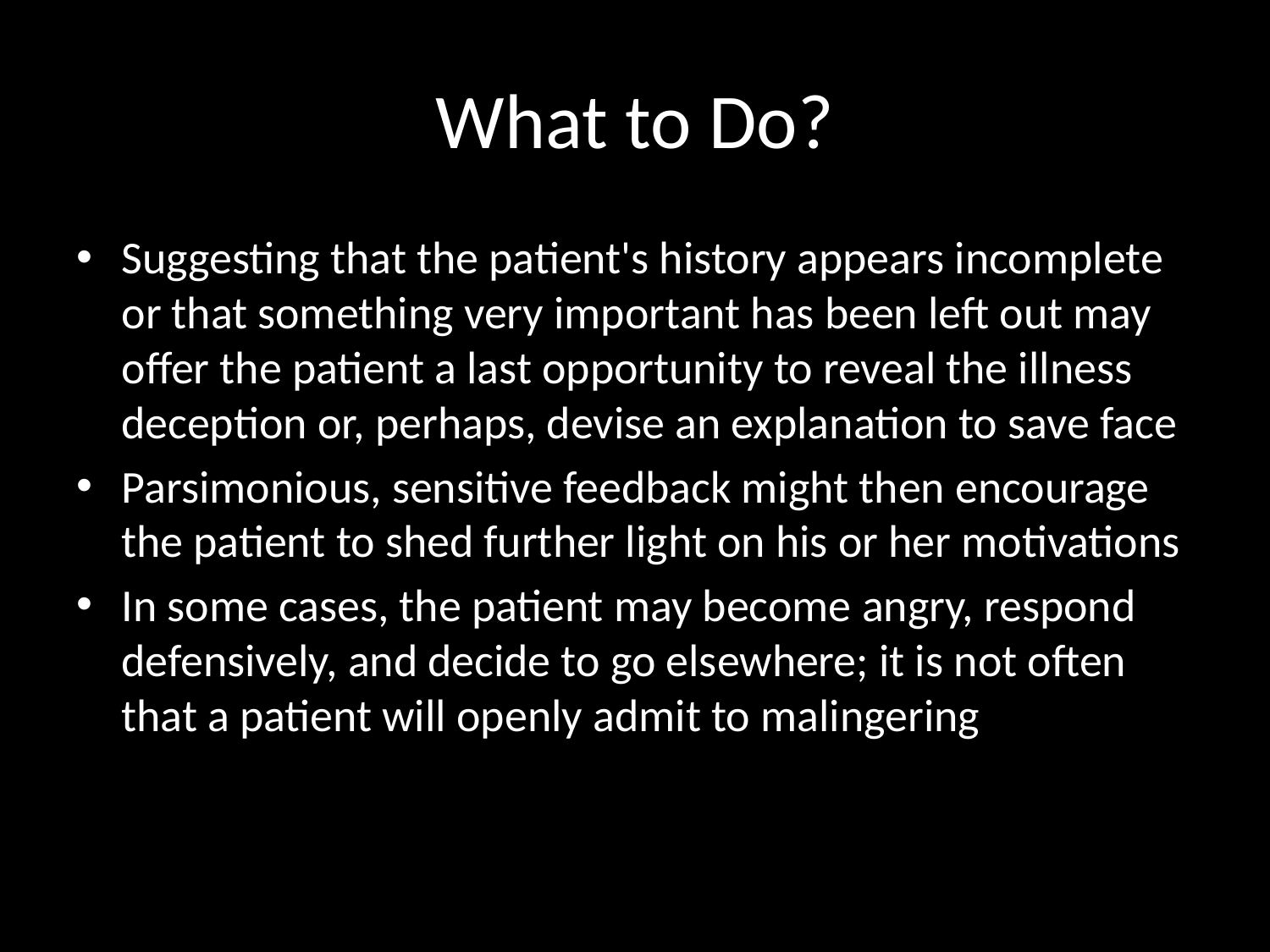

# What to Do?
Suggesting that the patient's history appears incomplete or that something very important has been left out may offer the patient a last opportunity to reveal the illness deception or, perhaps, devise an explanation to save face
Parsimonious, sensitive feedback might then encourage the patient to shed further light on his or her motivations
In some cases, the patient may become angry, respond defensively, and decide to go elsewhere; it is not often that a patient will openly admit to malingering